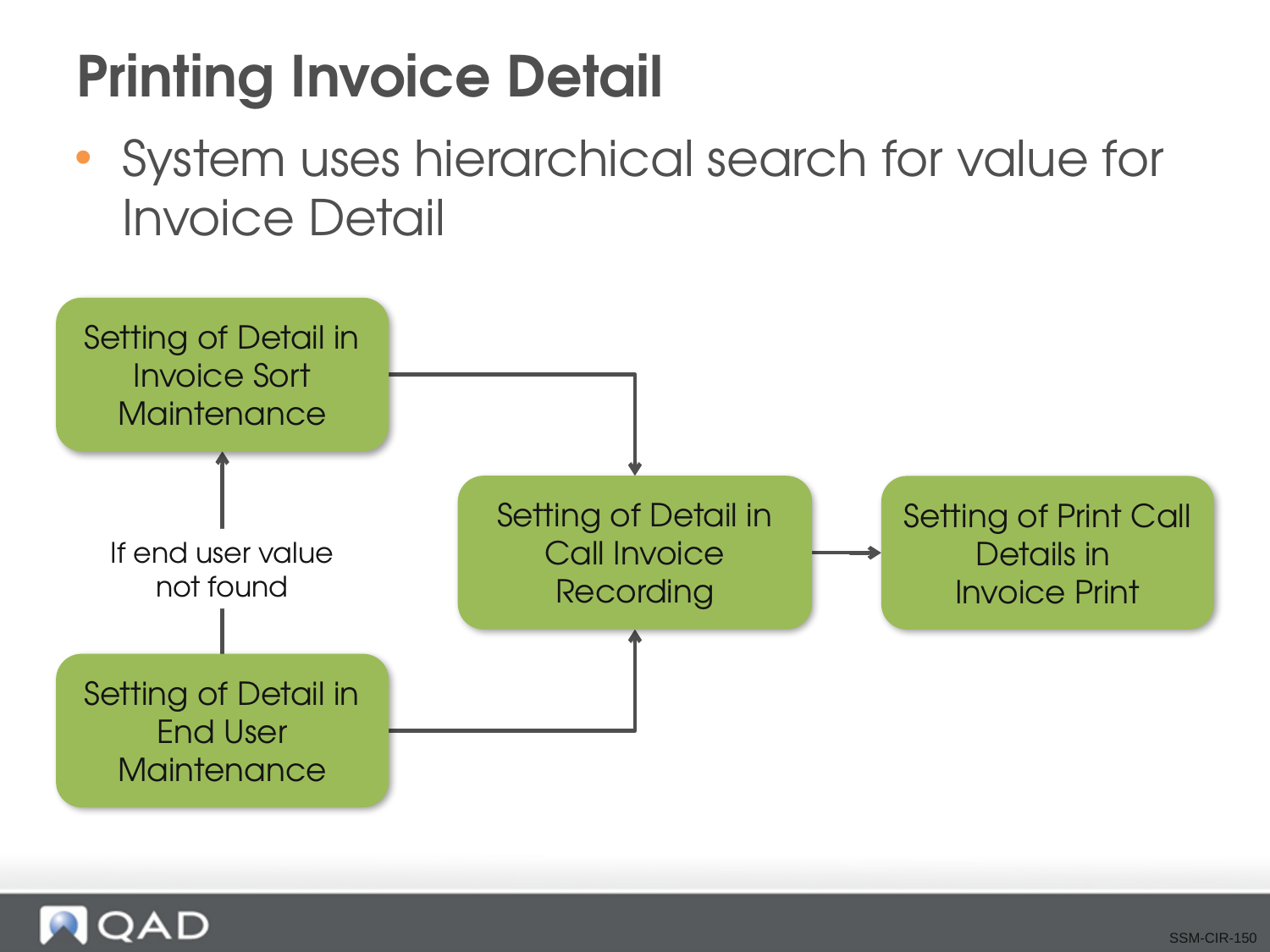

# Printing Invoice Detail
System uses hierarchical search for value for Invoice Detail
Setting of Detail in Invoice Sort
Maintenance
Setting of Detail in
Call Invoice Recording
Setting of Print Call Details in
Invoice Print
If end user value
not found
Setting of Detail in End User
Maintenance
SSM-CIR-150